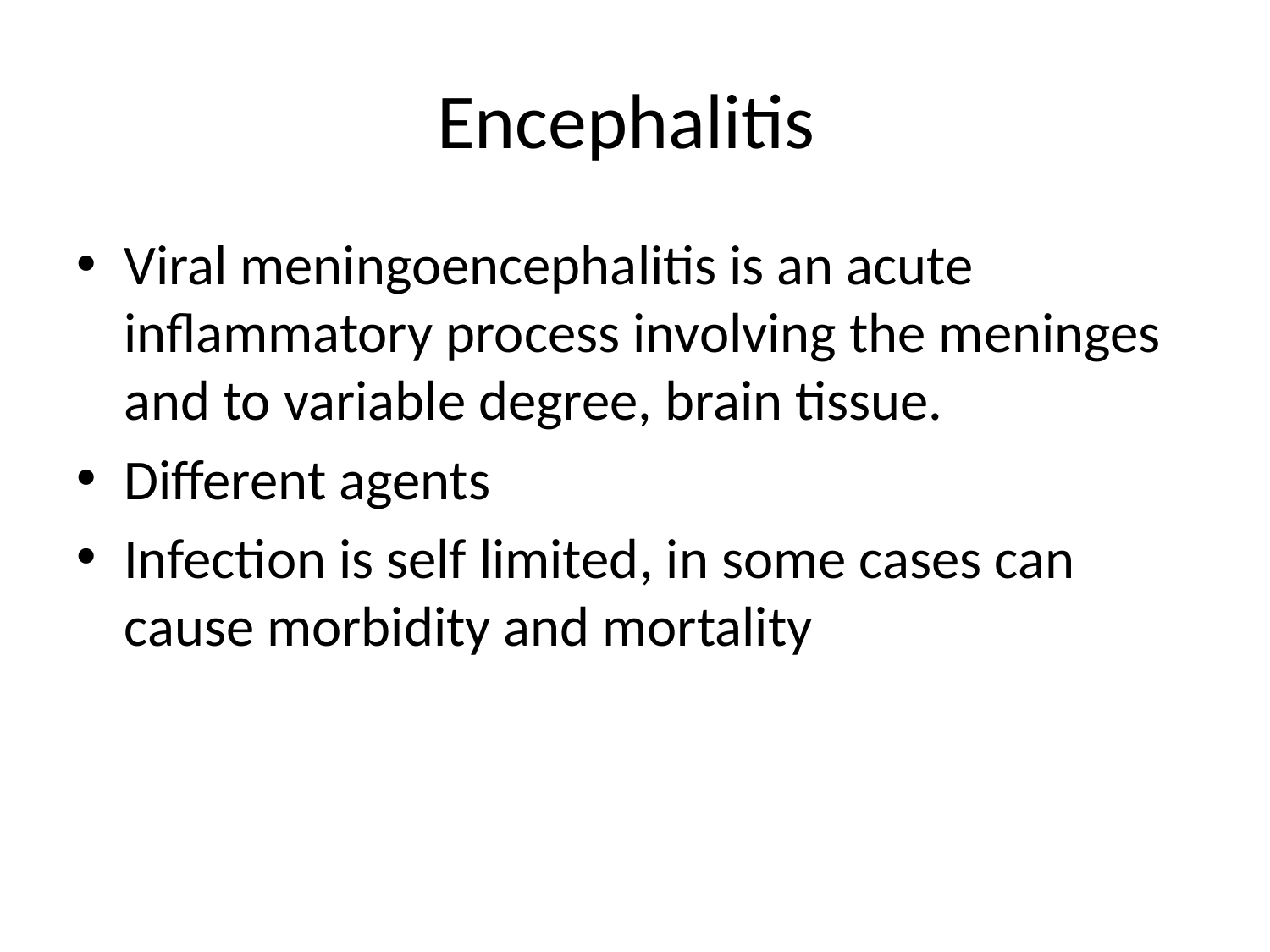

# Encephalitis
Viral meningoencephalitis is an acute inflammatory process involving the meninges and to variable degree, brain tissue.
Different agents
Infection is self limited, in some cases can cause morbidity and mortality